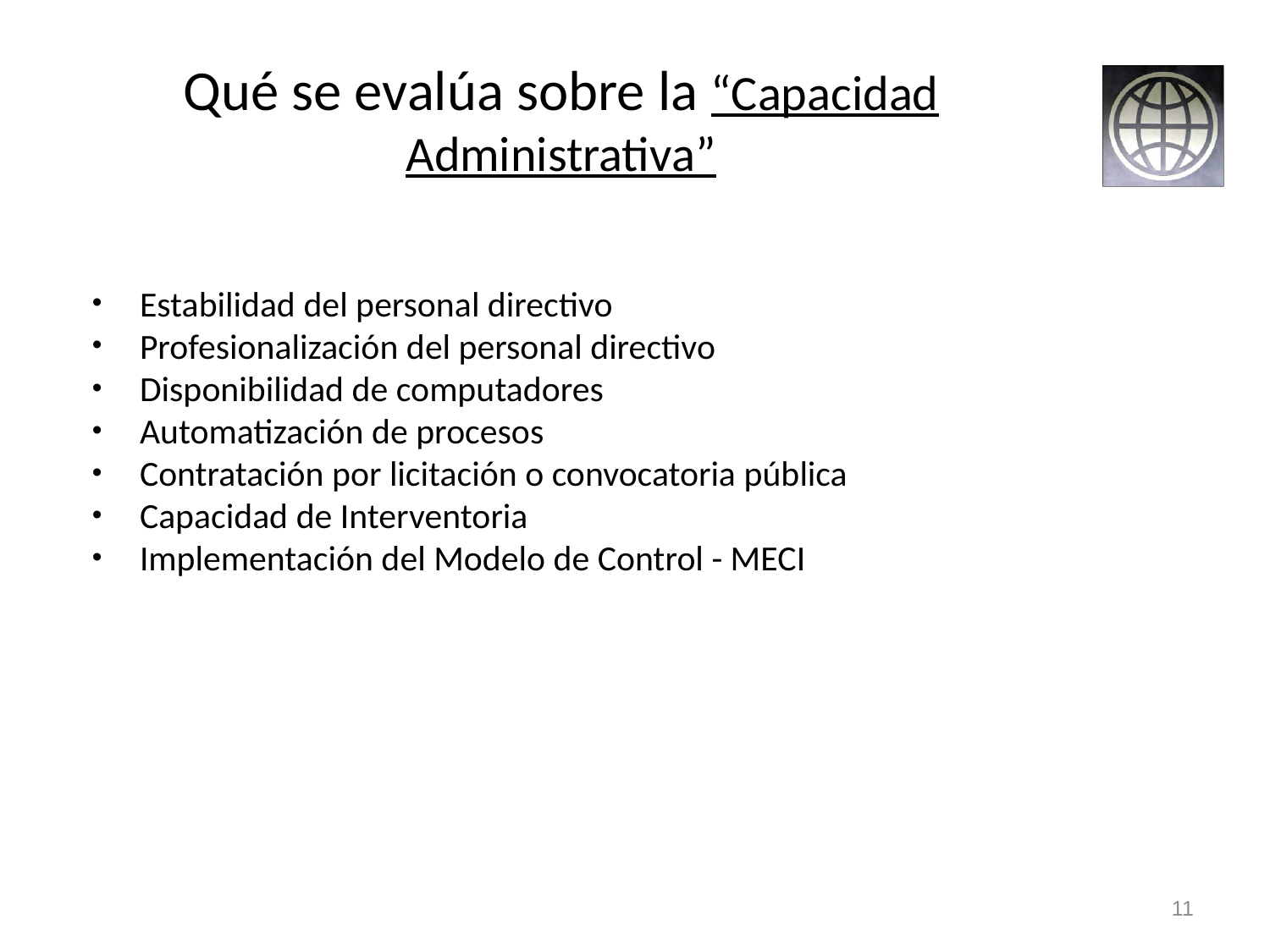

# Qué se evalúa sobre la “Capacidad Administrativa”
Estabilidad del personal directivo
Profesionalización del personal directivo
Disponibilidad de computadores
Automatización de procesos
Contratación por licitación o convocatoria pública
Capacidad de Interventoria
Implementación del Modelo de Control - MECI

11